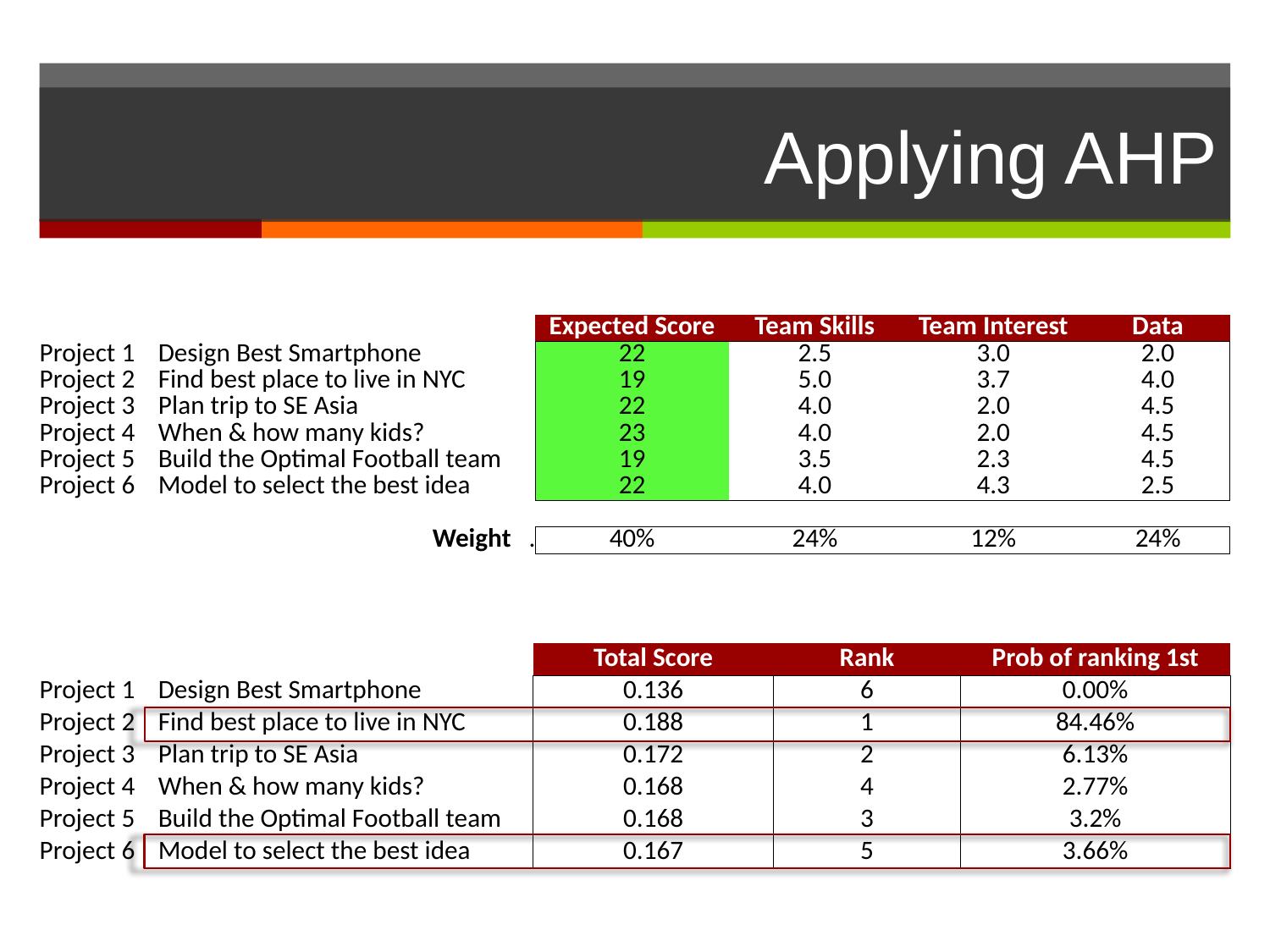

# Applying AHP
|  |  | Expected Score | Team Skills | Team Interest | Data |
| --- | --- | --- | --- | --- | --- |
| Project 1 | Design Best Smartphone | 22 | 2.5 | 3.0 | 2.0 |
| Project 2 | Find best place to live in NYC | 19 | 5.0 | 3.7 | 4.0 |
| Project 3 | Plan trip to SE Asia | 22 | 4.0 | 2.0 | 4.5 |
| Project 4 | When & how many kids? | 23 | 4.0 | 2.0 | 4.5 |
| Project 5 | Build the Optimal Football team | 19 | 3.5 | 2.3 | 4.5 |
| Project 6 | Model to select the best idea | 22 | 4.0 | 4.3 | 2.5 |
|  |  |  |  |  |  |
|  | Weight . | 40% | 24% | 12% | 24% |
|  |  | Total Score | Rank | Prob of ranking 1st |
| --- | --- | --- | --- | --- |
| Project 1 | Design Best Smartphone | 0.136 | 6 | 0.00% |
| Project 2 | Find best place to live in NYC | 0.188 | 1 | 84.46% |
| Project 3 | Plan trip to SE Asia | 0.172 | 2 | 6.13% |
| Project 4 | When & how many kids? | 0.168 | 4 | 2.77% |
| Project 5 | Build the Optimal Football team | 0.168 | 3 | 3.2% |
| Project 6 | Model to select the best idea | 0.167 | 5 | 3.66% |